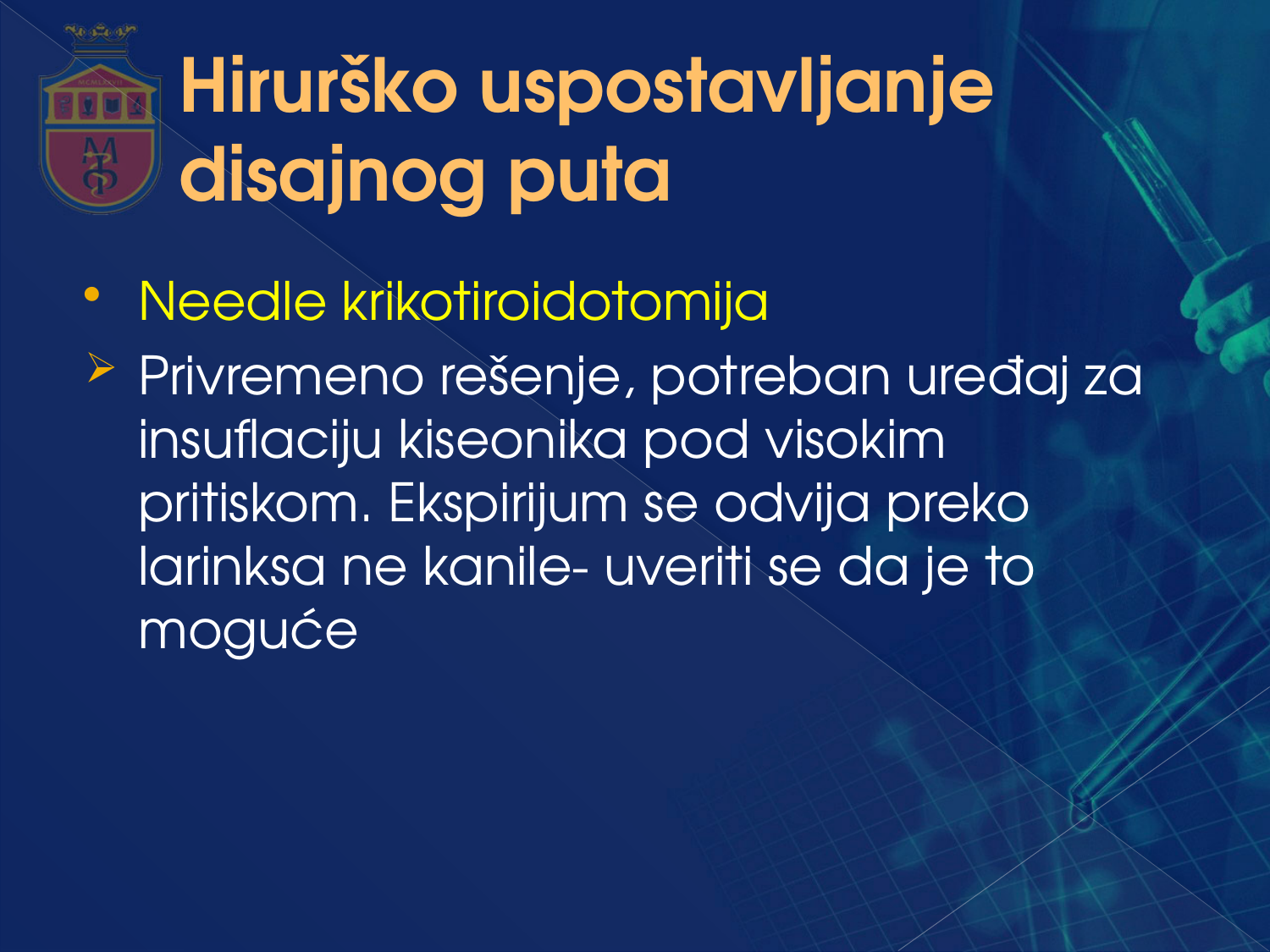

# Hirurško uspostavljanje disajnog puta
Needle krikotiroidotomija
Privremeno rešenje, potreban uređaj za insuflaciju kiseonika pod visokim pritiskom. Ekspirijum se odvija preko larinksa ne kanile- uveriti se da je to moguće